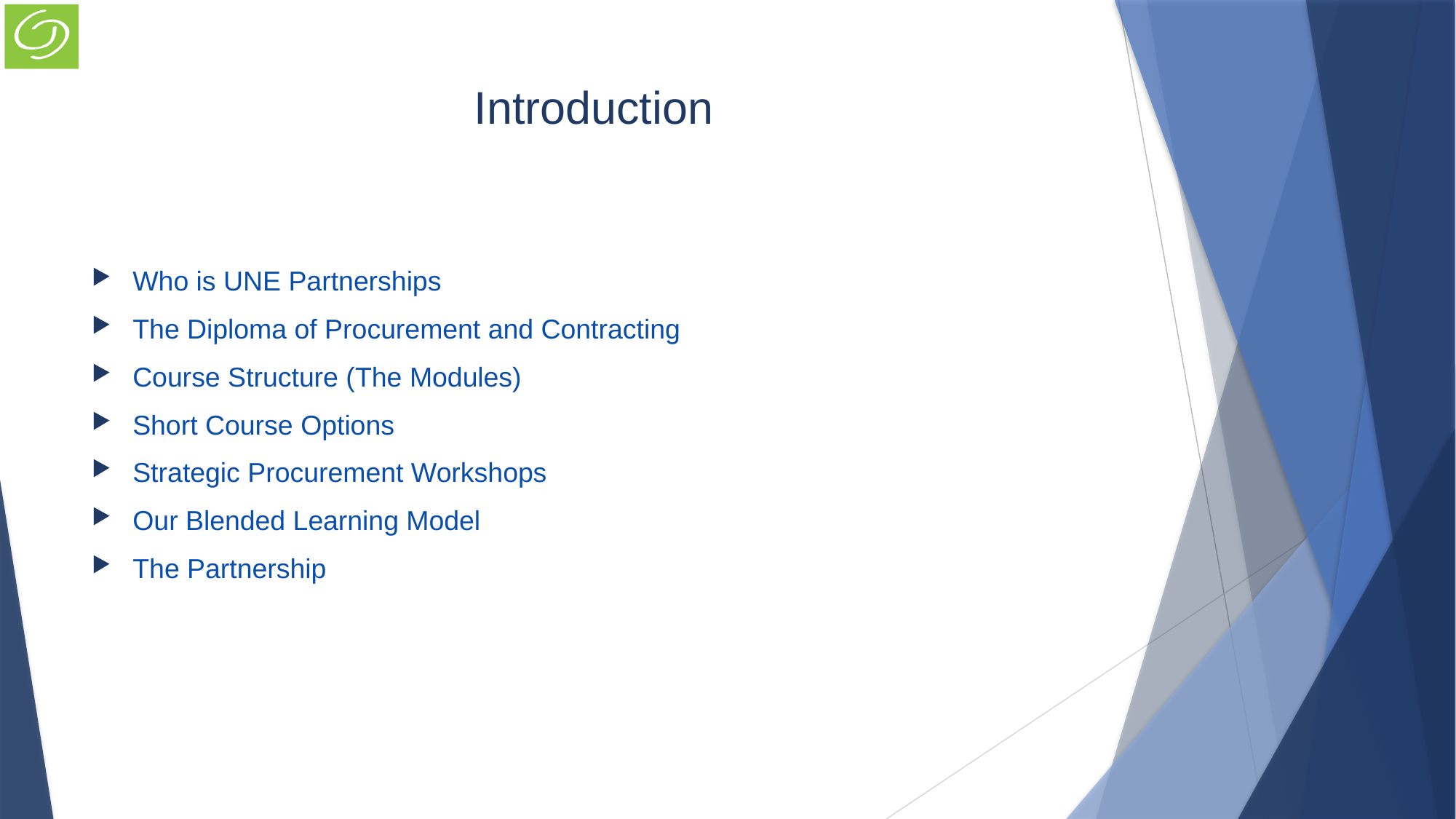

# Introduction
Who is UNE Partnerships
The Diploma of Procurement and Contracting
Course Structure (The Modules)
Short Course Options
Strategic Procurement Workshops
Our Blended Learning Model
The Partnership